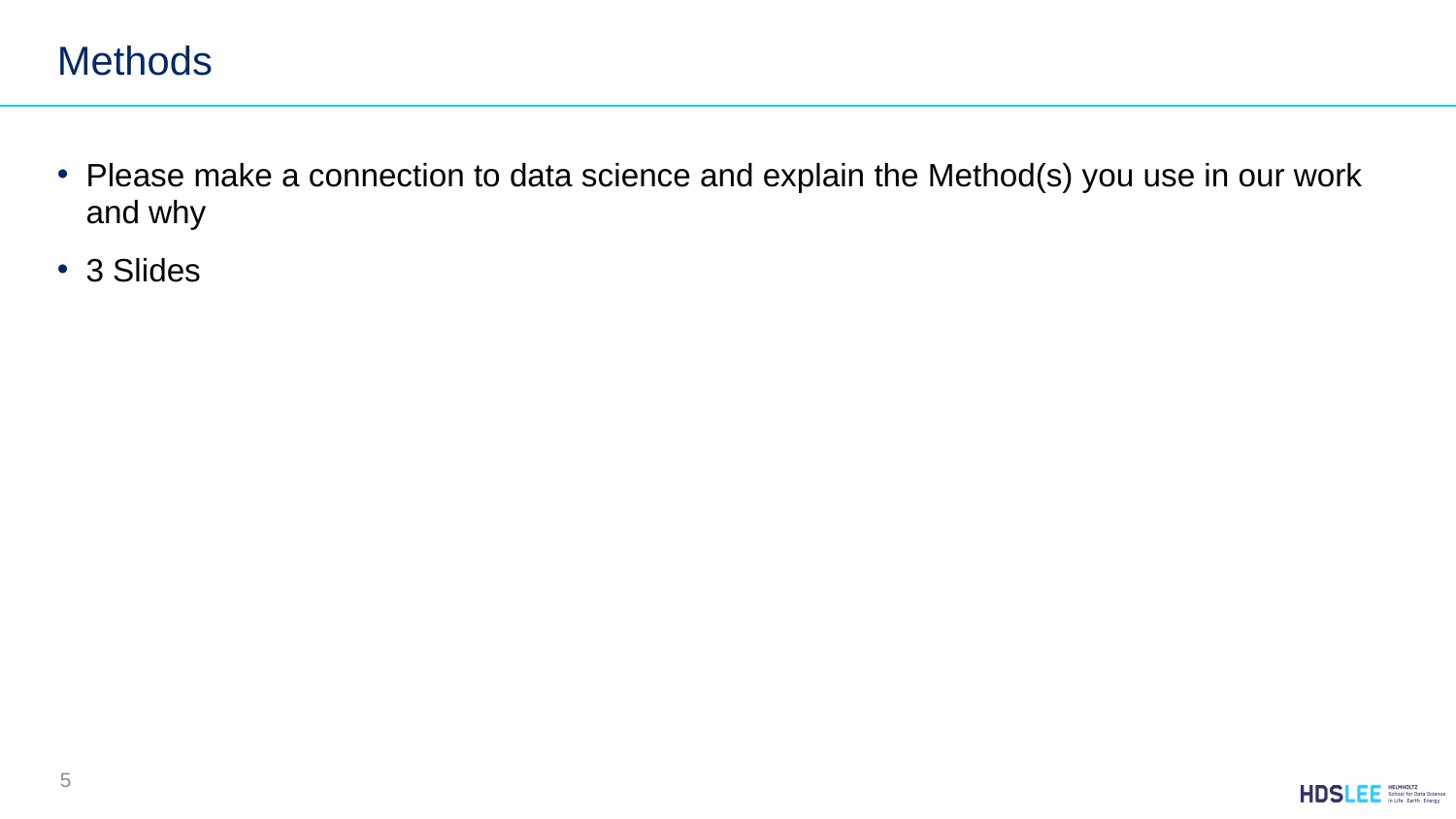

# Methods
Please make a connection to data science and explain the Method(s) you use in our work and why
3 Slides

5